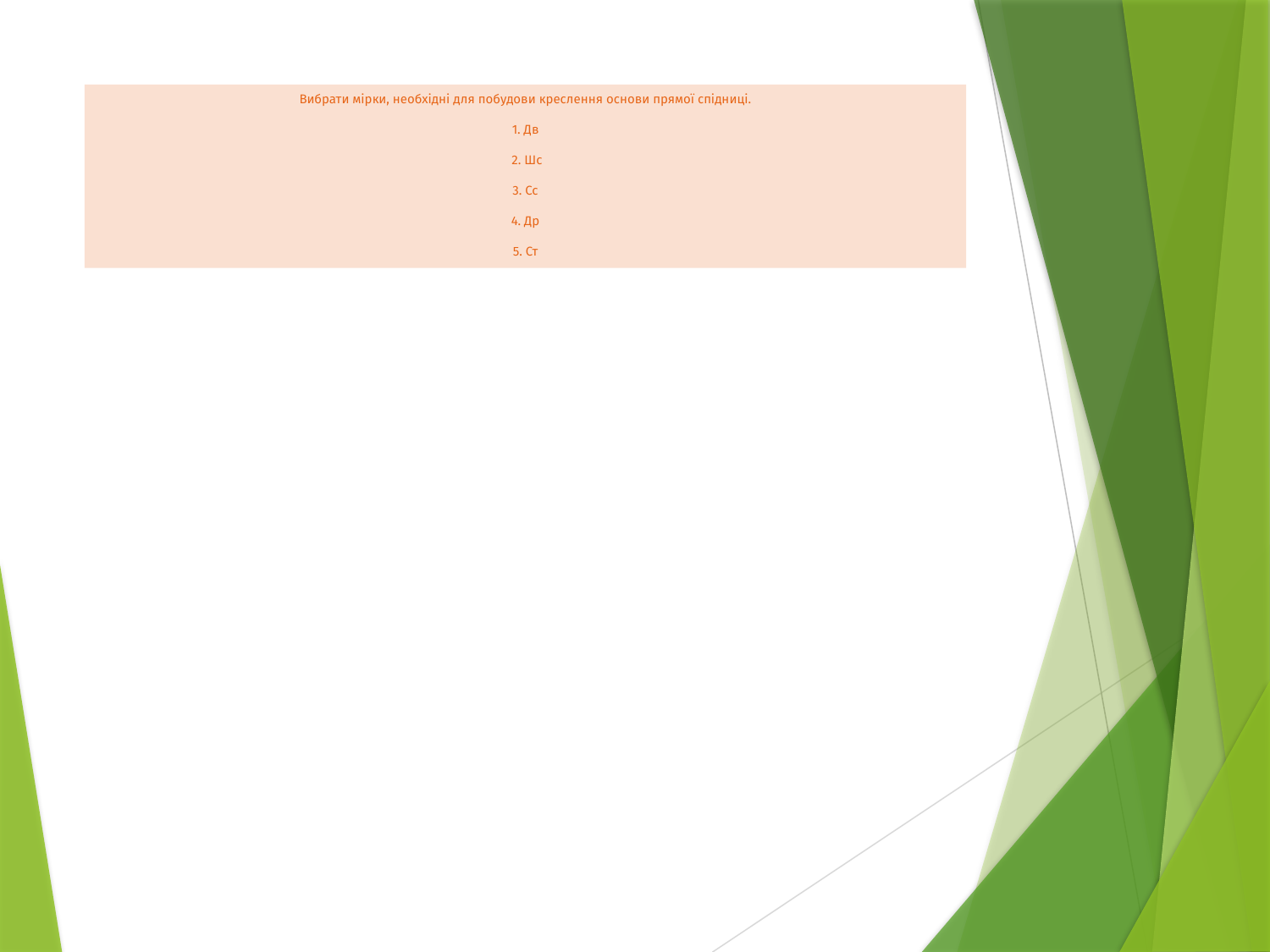

# Вибрати мірки, необхідні для побудови креслення основи прямої спідниці. 1. Дв 2. Шс 3. Сс 4. Др 5. Ст